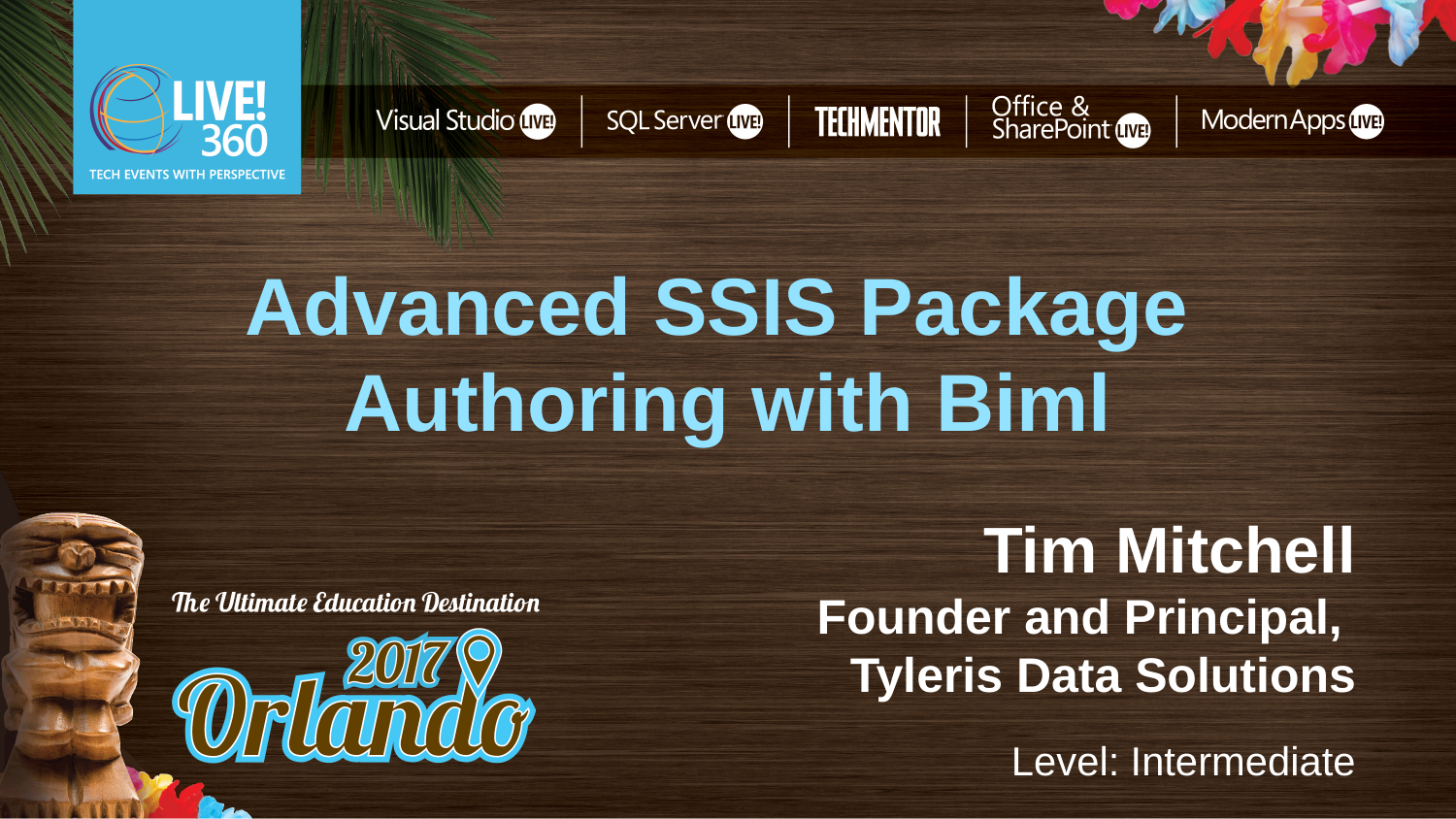

Advanced SSIS Package
Authoring with Biml
Tim Mitchell
Founder and Principal,
Tyleris Data Solutions

Level: Intermediate